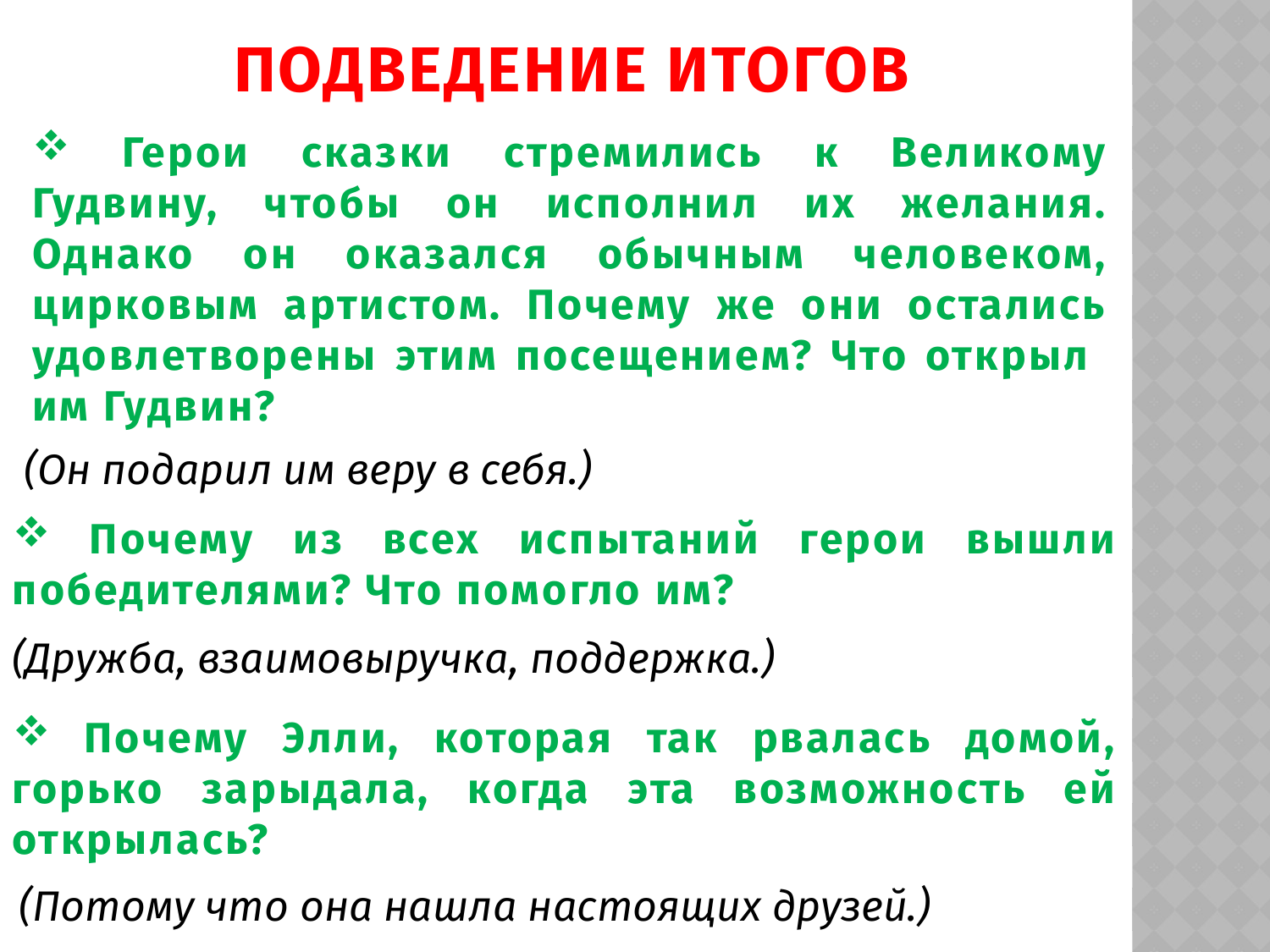

# Подведение итогов
 Герои сказки стремились к Великому Гудвину, чтобы он исполнил их желания. Однако он оказался обычным человеком, цирковым артистом. Почему же они остались удовлетворены этим посещением? Что открыл  им Гудвин?
(Он подарил им веру в себя.)
 Почему из всех испытаний герои вышли победителями? Что помогло им?
(Дружба, взаимовыручка, поддержка.)

 Почему Элли, которая так рвалась домой, горько зарыдала, когда эта возможность ей открылась?
(Потому что она нашла настоящих друзей.)